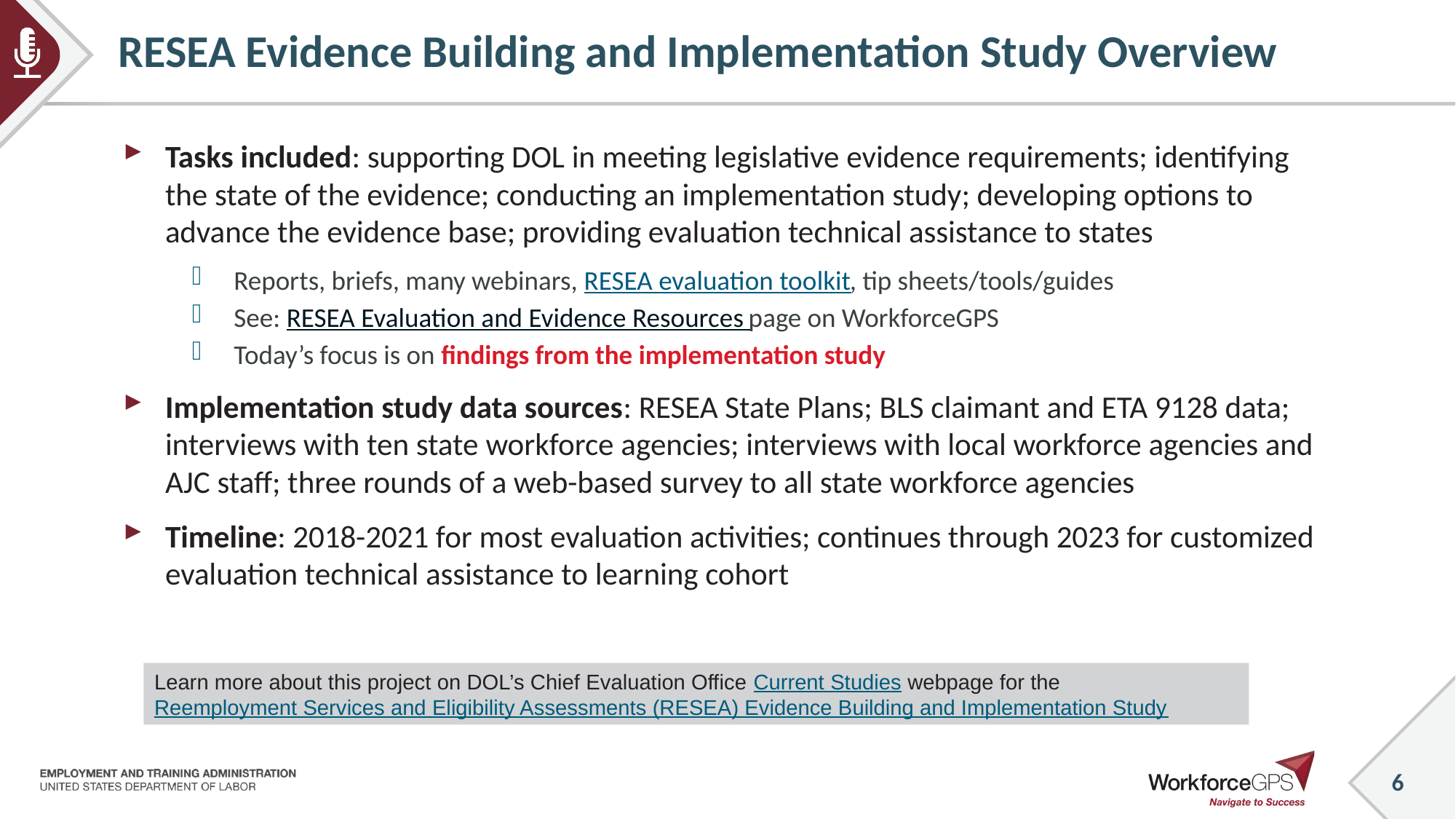

# RESEA Evidence Building and Implementation Study Overview
Tasks included: supporting DOL in meeting legislative evidence requirements; identifying the state of the evidence; conducting an implementation study; developing options to advance the evidence base; providing evaluation technical assistance to states
Reports, briefs, many webinars, RESEA evaluation toolkit, tip sheets/tools/guides
See: RESEA Evaluation and Evidence Resources page on WorkforceGPS
Today’s focus is on findings from the implementation study
Implementation study data sources: RESEA State Plans; BLS claimant and ETA 9128 data; interviews with ten state workforce agencies; interviews with local workforce agencies and AJC staff; three rounds of a web-based survey to all state workforce agencies
Timeline: 2018-2021 for most evaluation activities; continues through 2023 for customized evaluation technical assistance to learning cohort
Learn more about this project on DOL’s Chief Evaluation Office Current Studies webpage for the Reemployment Services and Eligibility Assessments (RESEA) Evidence Building and Implementation Study
6